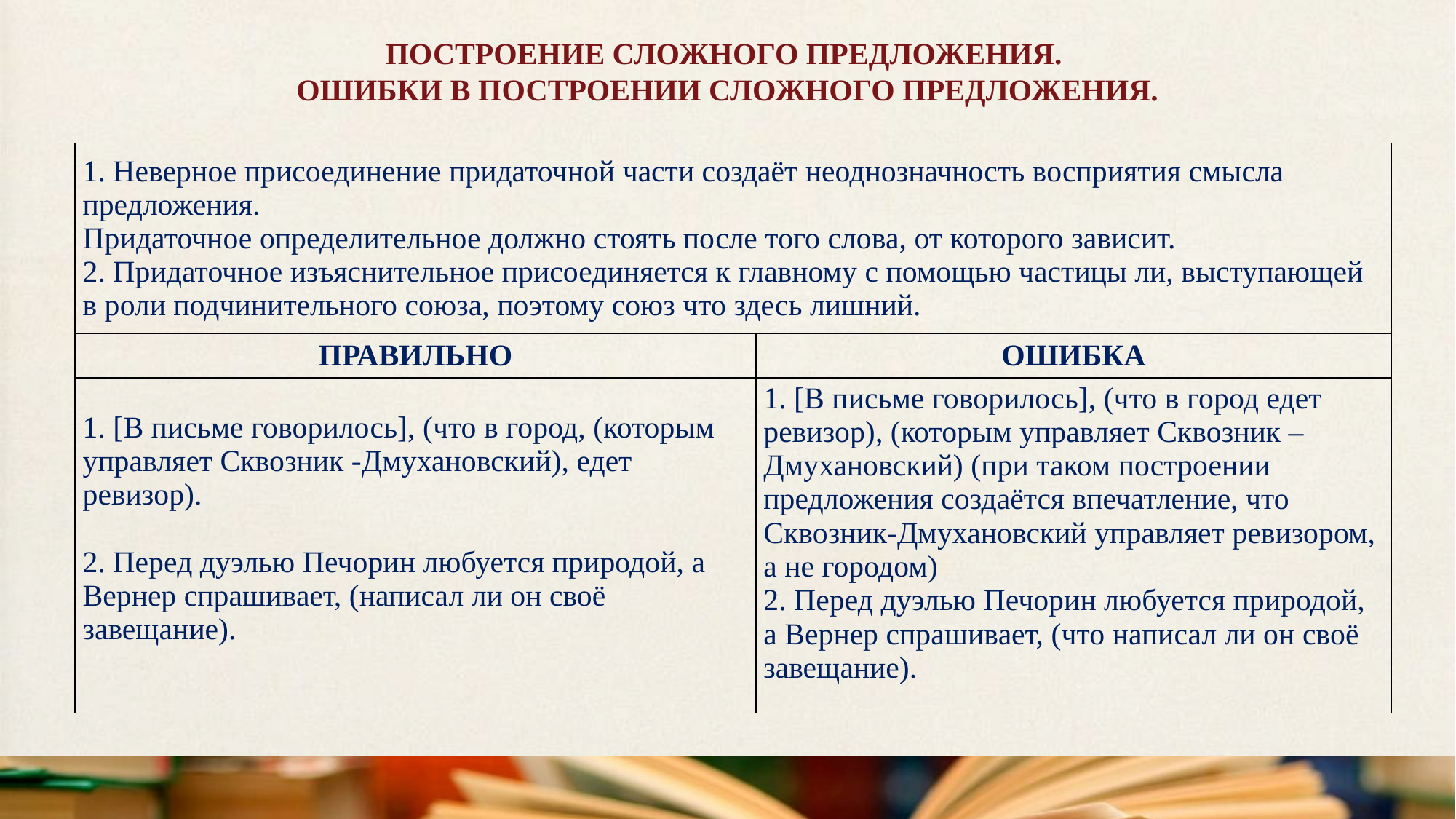

ПОСТРОЕНИЕ СЛОЖНОГО ПРЕДЛОЖЕНИЯ.
ОШИБКИ В ПОСТРОЕНИИ СЛОЖНОГО ПРЕДЛОЖЕНИЯ.
| 1. Неверное присоединение придаточной части создаёт неоднозначность восприятия смысла предложения. Придаточное определительное должно стоять после того слова, от которого зависит. 2. Придаточное изъяснительное присоединяется к главному с помощью частицы ли, выступающей в роли подчинительного союза, поэтому союз что здесь лишний. |
| --- |
| ПРАВИЛЬНО | ОШИБКА |
| --- | --- |
| 1. [В письме говорилось], (что в город, (которым управляет Сквозник -Дмухановский), едет ревизор). 2. Перед дуэлью Печорин любуется природой, а Вернер спрашивает, (написал ли он своё завещание). | 1. [В письме говорилось], (что в город едет ревизор), (которым управляет Сквозник – Дмухановский) (при таком построении предложения создаётся впечатление, что Сквозник-Дмухановский управляет ревизором, а не городом) 2. Перед дуэлью Печорин любуется природой, а Вернер спрашивает, (что написал ли он своё завещание). |